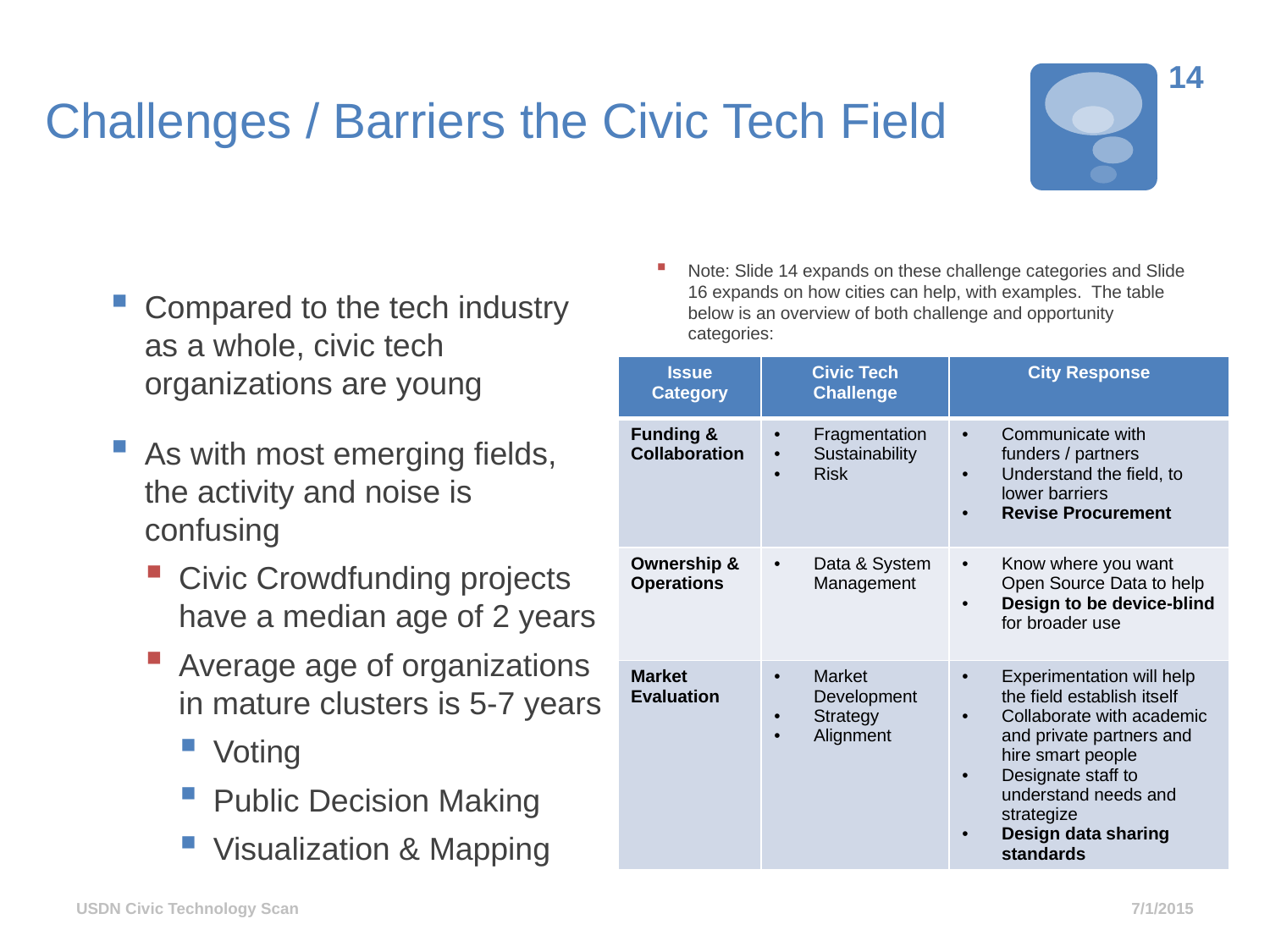

# Challenges / Barriers the Civic Tech Field
14
Emerging Field Development
How Local Government Can Help
Note: Slide 14 expands on these challenge categories and Slide 16 expands on how cities can help, with examples.  The table below is an overview of both challenge and opportunity categories:
Compared to the tech industry as a whole, civic tech organizations are young
As with most emerging fields, the activity and noise is confusing
Civic Crowdfunding projects have a median age of 2 years
Average age of organizations in mature clusters is 5-7 years
Voting
Public Decision Making
Visualization & Mapping

| Issue Category | Civic Tech Challenge | City Response |
| --- | --- | --- |
| Funding & Collaboration | Fragmentation Sustainability Risk | Communicate with funders / partners Understand the field, to lower barriers Revise Procurement |
| Ownership & Operations | Data & System Management | Know where you want Open Source Data to help Design to be device-blind for broader use |
| Market Evaluation | Market Development Strategy Alignment | Experimentation will help the field establish itself Collaborate with academic and private partners and hire smart people Designate staff to understand needs and strategize Design data sharing standards |
USDN Civic Technology Scan
7/1/2015